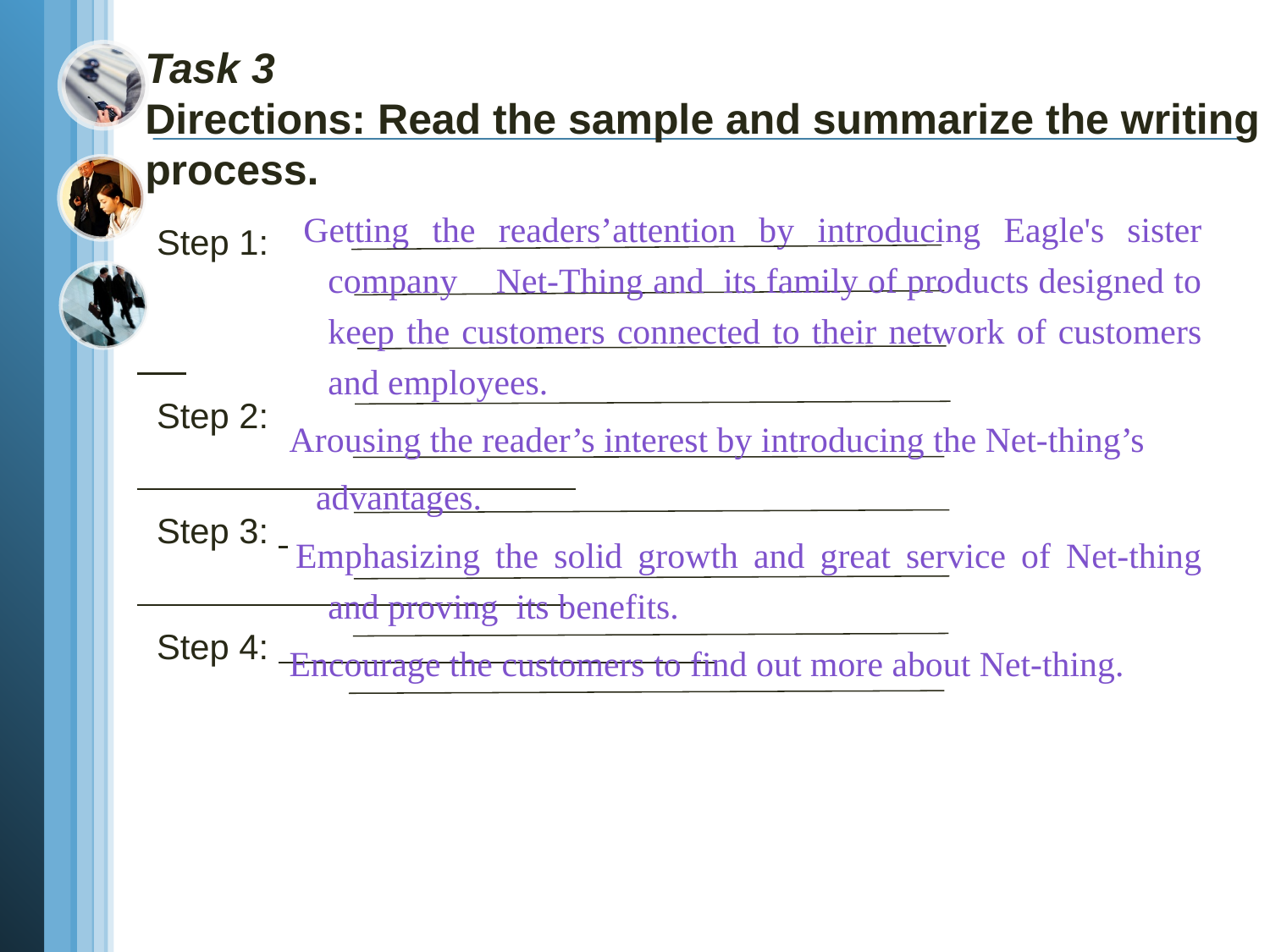

# Task 3 Directions: Read the sample and summarize the writing process.

  Step 1:

  Step 2:

  Step 3:

  Step 4:
 Getting the readers’attention by introducing Eagle's sister company    Net-Thing and  its family of products designed to keep the customers connected to their network of customers and employees.
 Arousing the reader’s interest by introducing the Net-thing’s
    advantages.
 Emphasizing the solid growth and great service of Net-thing and proving  its benefits.
 Encourage the customers to find out more about Net-thing.